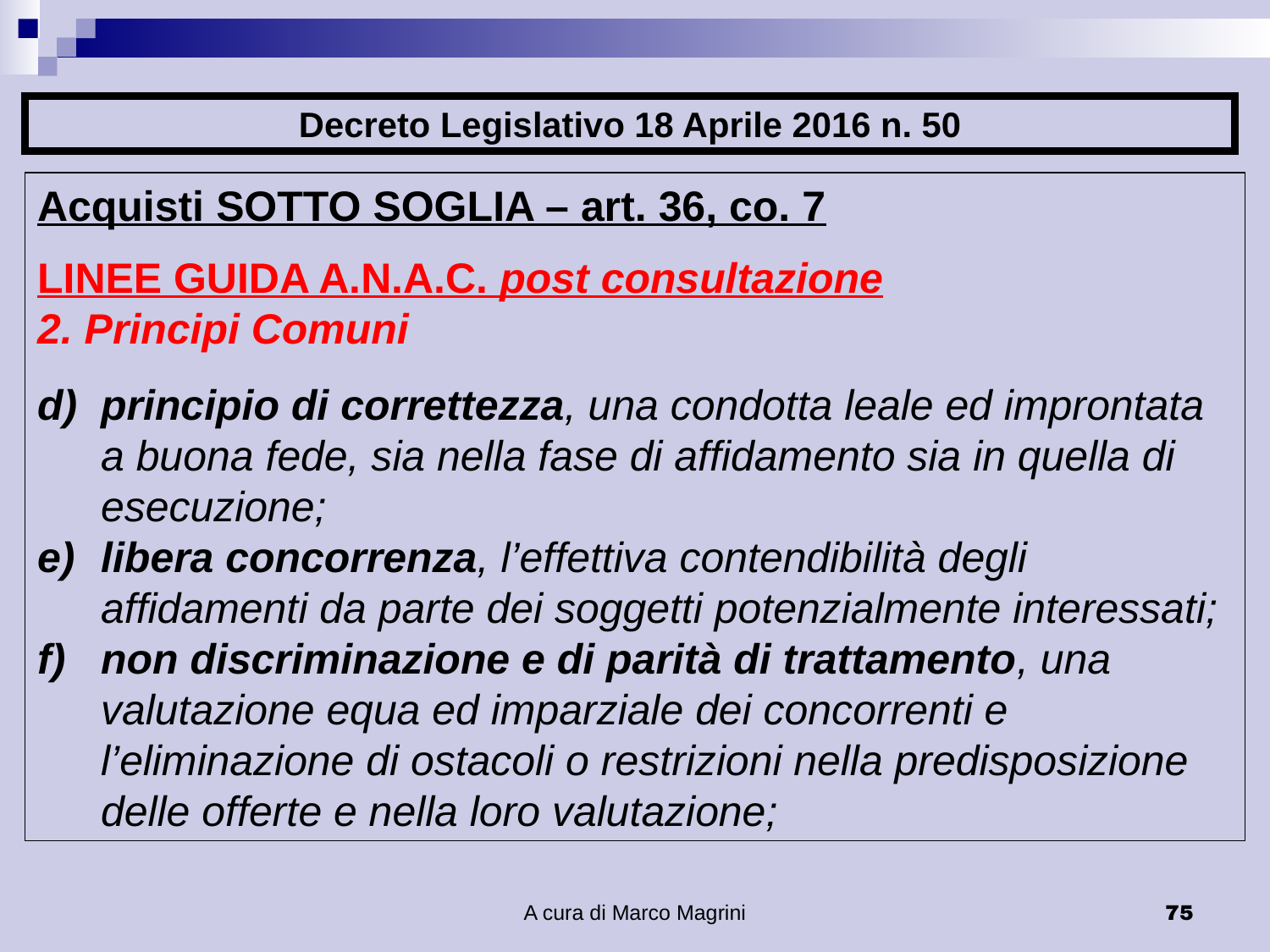

Decreto Legislativo 18 Aprile 2016 n. 50
Acquisti SOTTO SOGLIA – art. 36, co. 7

LINEE GUIDA A.N.A.C. post consultazione
2. Principi Comuni

principio di correttezza, una condotta leale ed improntata a buona fede, sia nella fase di affidamento sia in quella di esecuzione;
libera concorrenza, l’effettiva contendibilità degli affidamenti da parte dei soggetti potenzialmente interessati;
non discriminazione e di parità di trattamento, una valutazione equa ed imparziale dei concorrenti e l’eliminazione di ostacoli o restrizioni nella predisposizione delle offerte e nella loro valutazione;

A cura di Marco Magrini
75